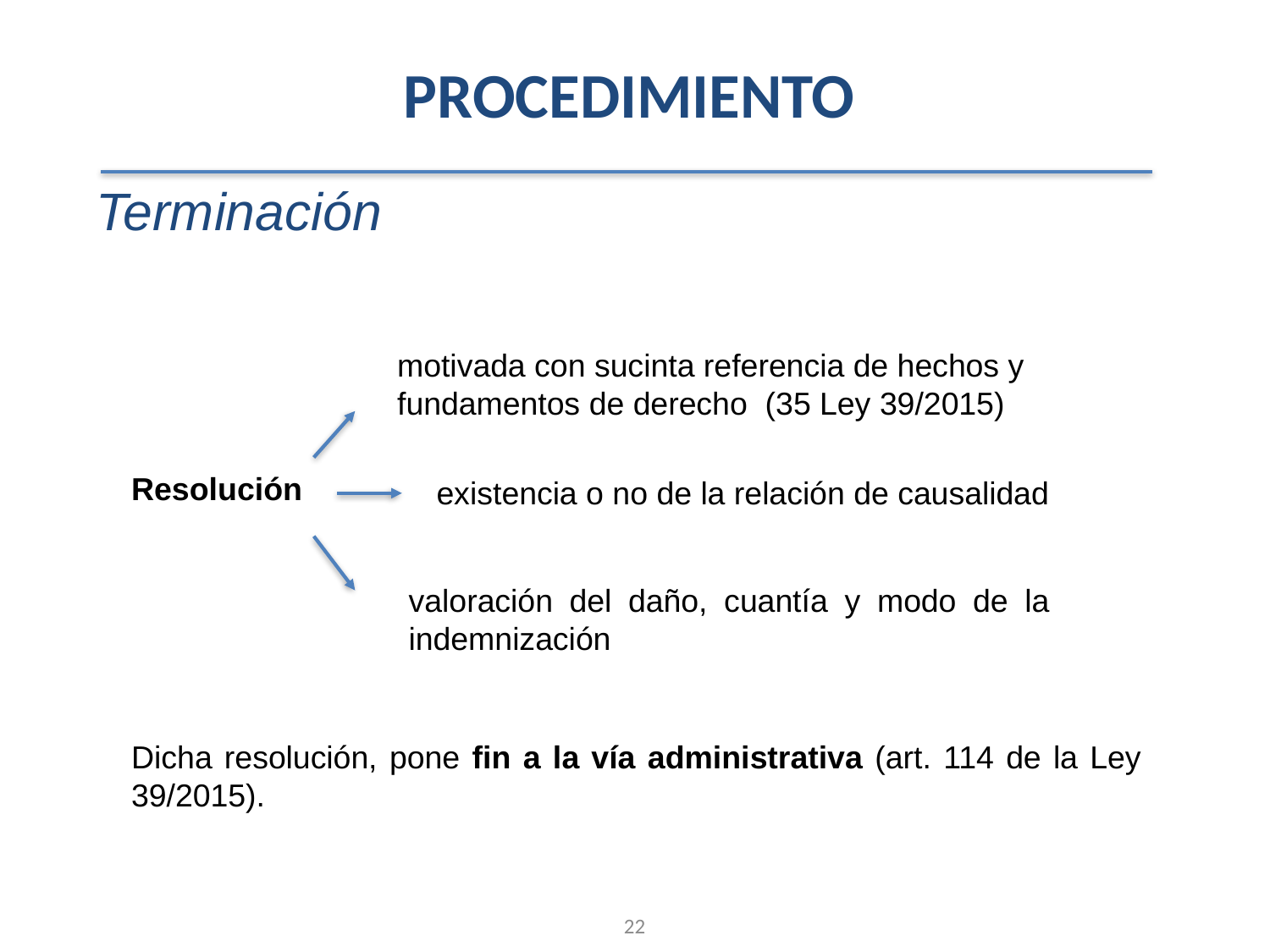

PROCEDIMIENTO
Terminación

Dicha resolución, pone fin a la vía administrativa (art. 114 de la Ley 39/2015).
motivada con sucinta referencia de hechos y fundamentos de derecho  (35 Ley 39/2015)

Resolución

existencia o no de la relación de causalidad

valoración del daño, cuantía y modo de la indemnización
22